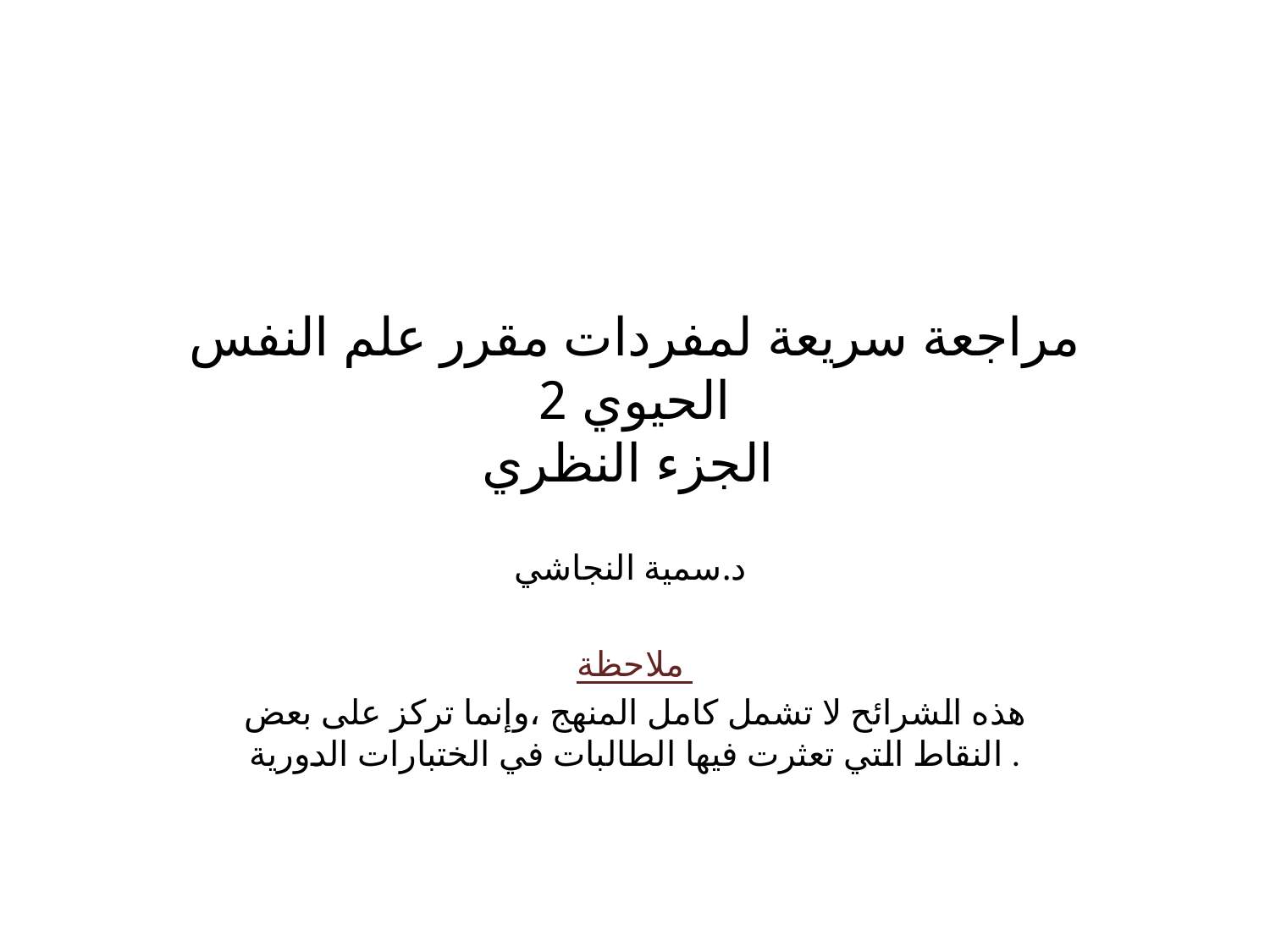

# مراجعة سريعة لمفردات مقرر علم النفس الحيوي 2 الجزء النظري
د.سمية النجاشي

ملاحظة
هذه الشرائح لا تشمل كامل المنهج ،وإنما تركز على بعض النقاط التي تعثرت فيها الطالبات في الختبارات الدورية .